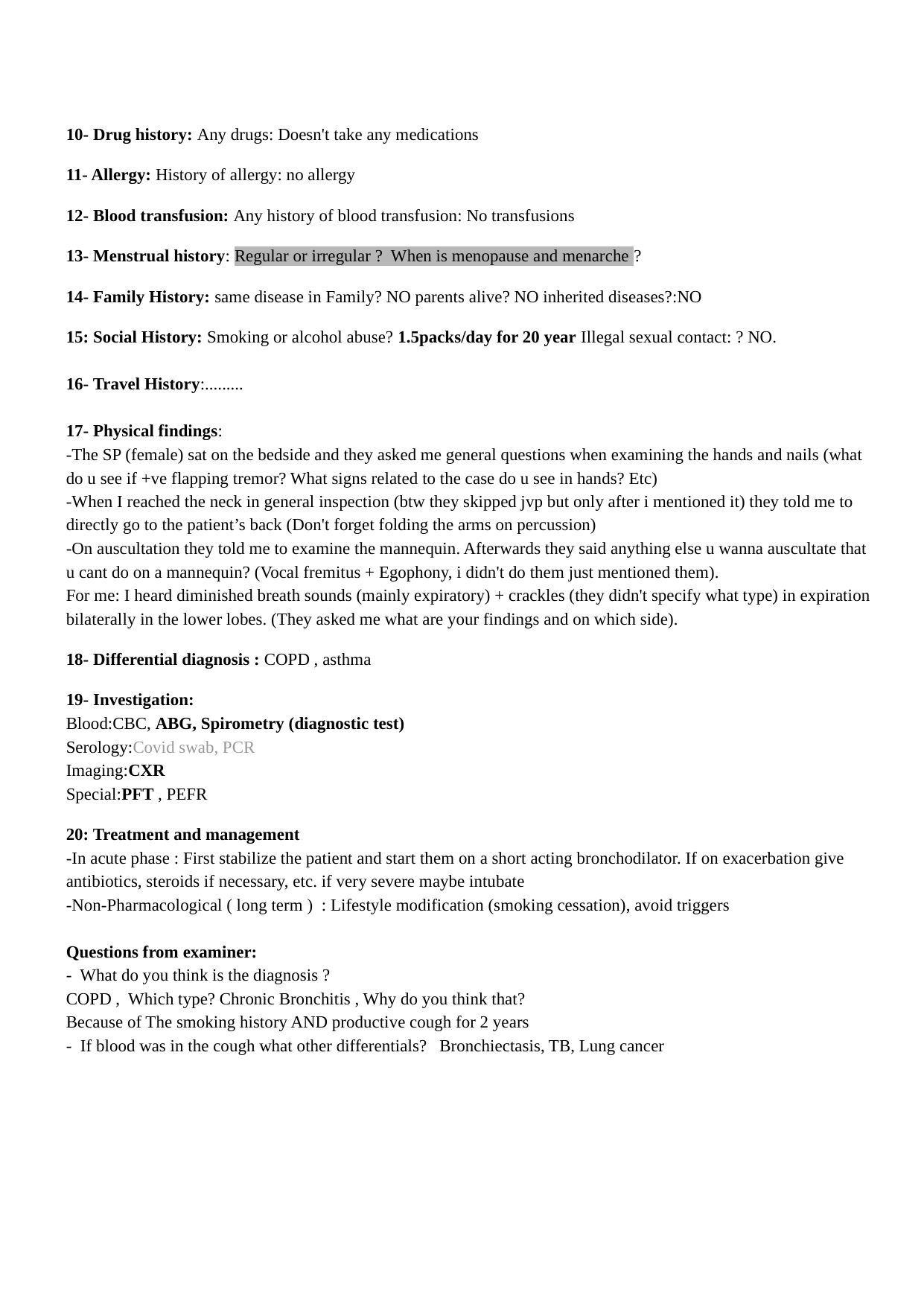

10- Drug history: Any drugs: Doesn't take any medications

11- Allergy: History of allergy: no allergy

12- Blood transfusion: Any history of blood transfusion: No transfusions

13- Menstrual history: Regular or irregular ?  When is menopause and menarche ?

14- Family History: same disease in Family? NO parents alive? NO inherited diseases?:NO

15: Social History: Smoking or alcohol abuse? 1.5packs/day for 20 year Illegal sexual contact: ? NO.

16- Travel History:.........

17- Physical findings:
-The SP (female) sat on the bedside and they asked me general questions when examining the hands and nails (what do u see if +ve flapping tremor? What signs related to the case do u see in hands? Etc)
-When I reached the neck in general inspection (btw they skipped jvp but only after i mentioned it) they told me to directly go to the patient’s back (Don't forget folding the arms on percussion)
-On auscultation they told me to examine the mannequin. Afterwards they said anything else u wanna auscultate that u cant do on a mannequin? (Vocal fremitus + Egophony, i didn't do them just mentioned them).
For me: I heard diminished breath sounds (mainly expiratory) + crackles (they didn't specify what type) in expiration bilaterally in the lower lobes. (They asked me what are your findings and on which side).

18- Differential diagnosis : COPD , asthma

19- Investigation:
Blood:CBC, ABG, Spirometry (diagnostic test)
Serology:Covid swab, PCR
Imaging:CXR
Special:PFT , PEFR

20: Treatment and management
-In acute phase : First stabilize the patient and start them on a short acting bronchodilator. If on exacerbation give antibiotics, steroids if necessary, etc. if very severe maybe intubate
-Non-Pharmacological ( long term )  : Lifestyle modification (smoking cessation), avoid triggers

Questions from examiner:
-  What do you think is the diagnosis ?
COPD ,  Which type? Chronic Bronchitis , Why do you think that?
Because of The smoking history AND productive cough for 2 years
-  If blood was in the cough what other differentials?   Bronchiectasis, TB, Lung cancer